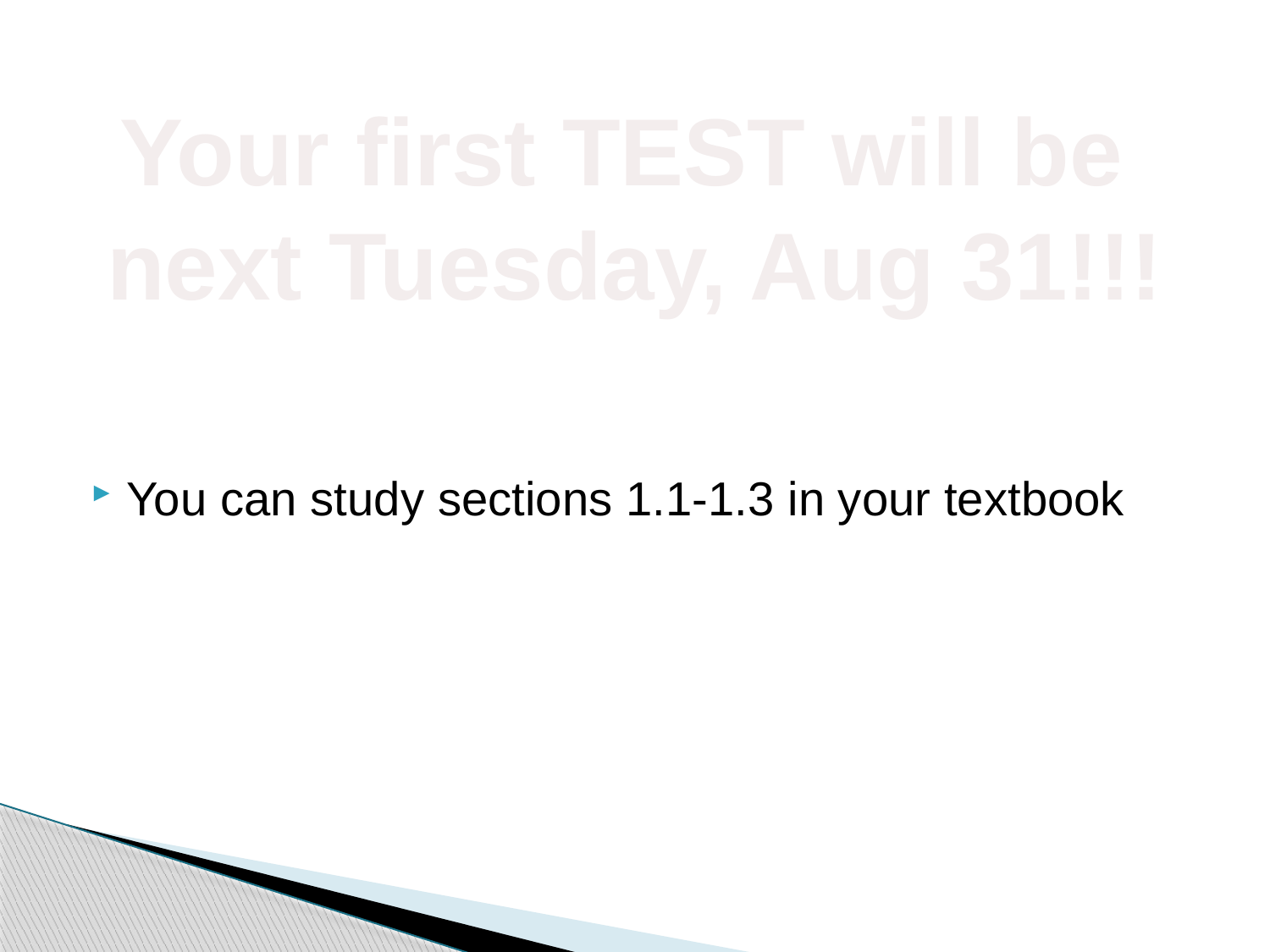

#
Your first TEST will be
next Tuesday, Aug 31!!!

You can study sections 1.1-1.3 in your textbook